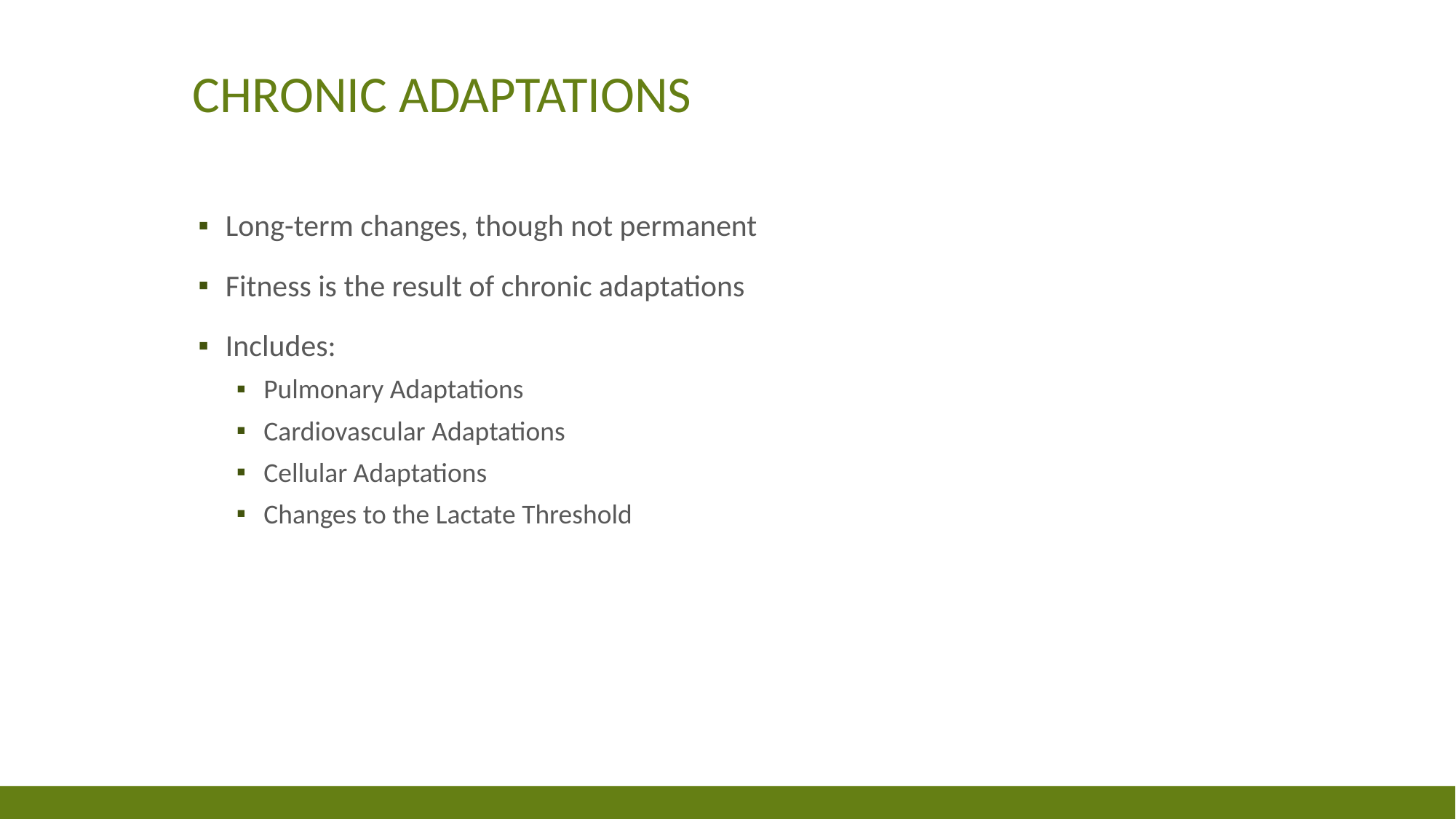

# Chronic adaptations
Long-term changes, though not permanent
Fitness is the result of chronic adaptations
Includes:
Pulmonary Adaptations
Cardiovascular Adaptations
Cellular Adaptations
Changes to the Lactate Threshold